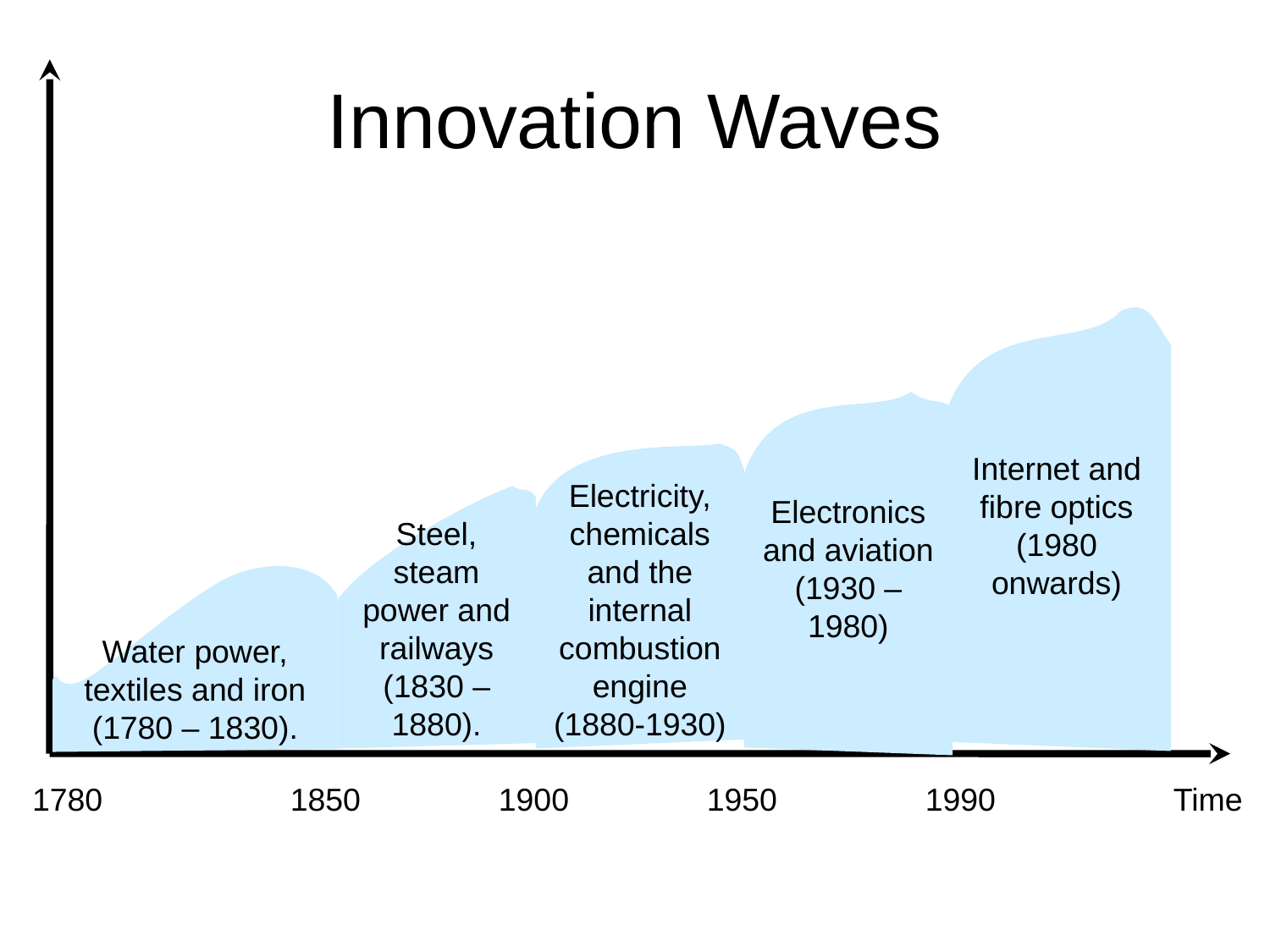

# Innovation Waves
Internet and fibre optics (1980 onwards)
Electronics and aviation (1930 – 1980)
Electricity, chemicals and the internal combustion engine (1880-1930)
Steel, steam power and railways (1830 – 1880).
Water power, textiles and iron (1780 – 1830).
1780
1850
1900
1950
1990
Time